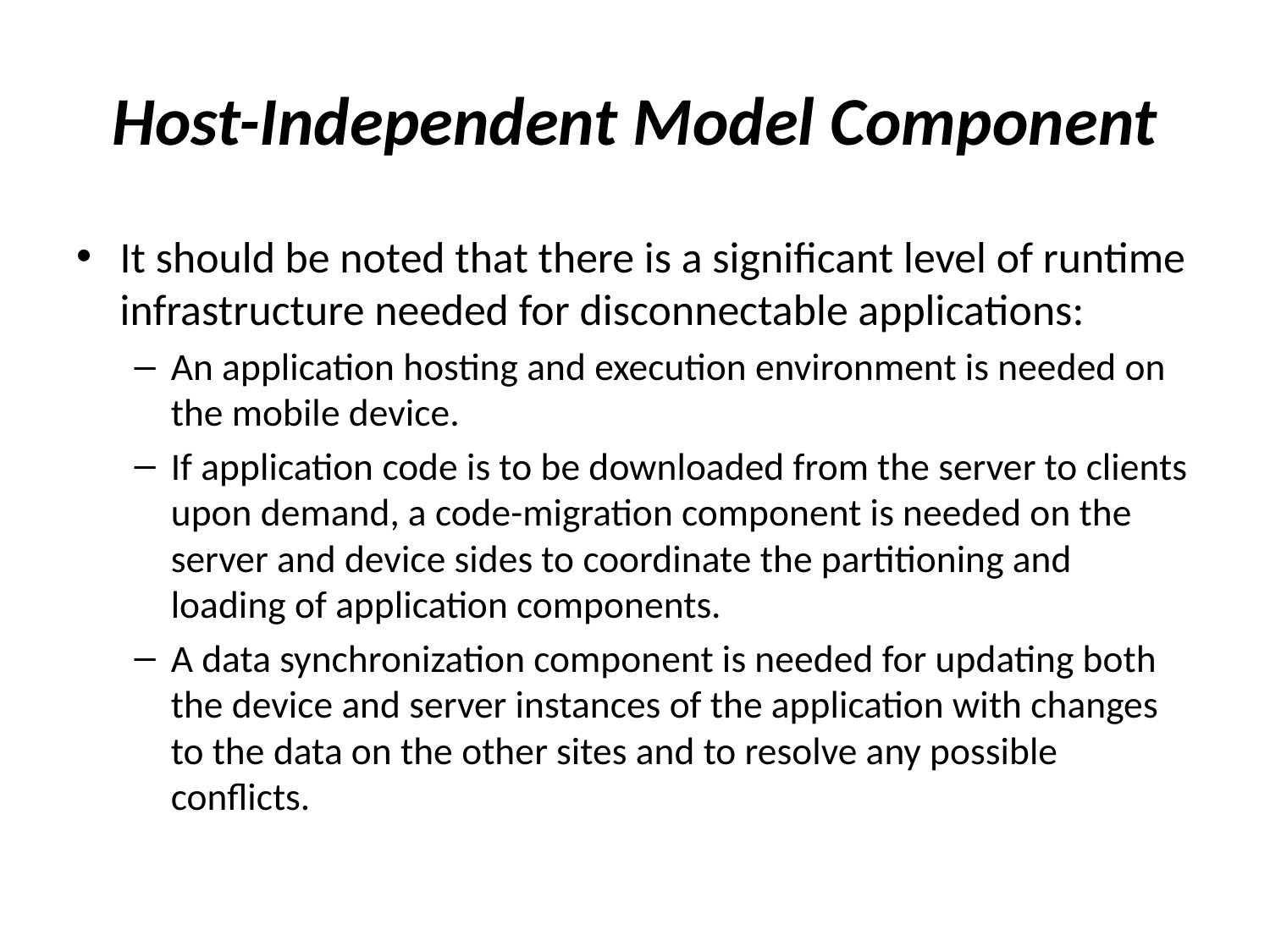

# Host-Independent Model Component
It should be noted that there is a significant level of runtime infrastructure needed for disconnectable applications:
An application hosting and execution environment is needed on the mobile device.
If application code is to be downloaded from the server to clients upon demand, a code-migration component is needed on the server and device sides to coordinate the partitioning and loading of application components.
A data synchronization component is needed for updating both the device and server instances of the application with changes to the data on the other sites and to resolve any possible conflicts.